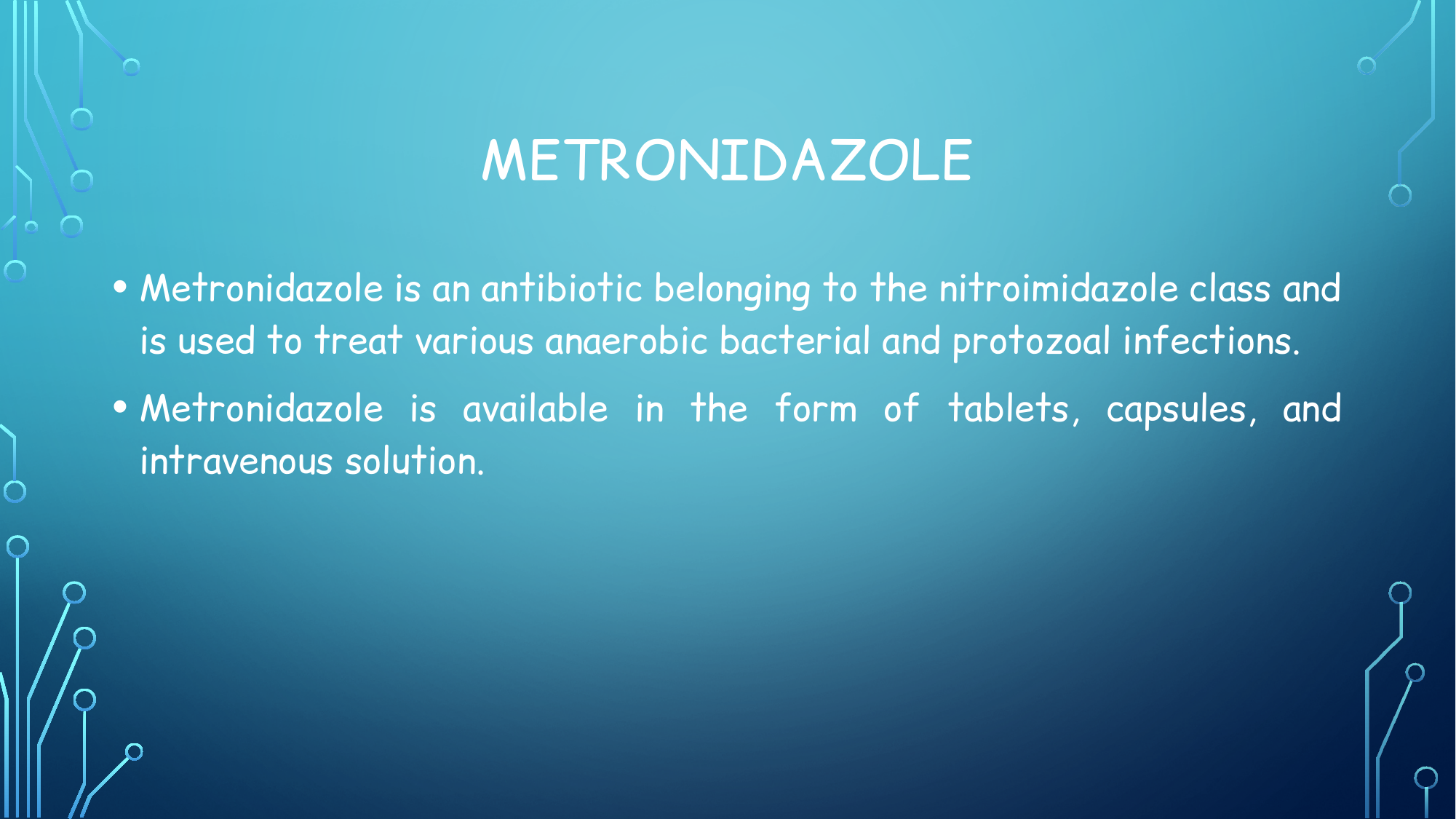

# Metronidazole
Metronidazole is an antibiotic belonging to the nitroimidazole class and is used to treat various anaerobic bacterial and protozoal infections.
Metronidazole is available in the form of tablets, capsules, and intravenous solution.